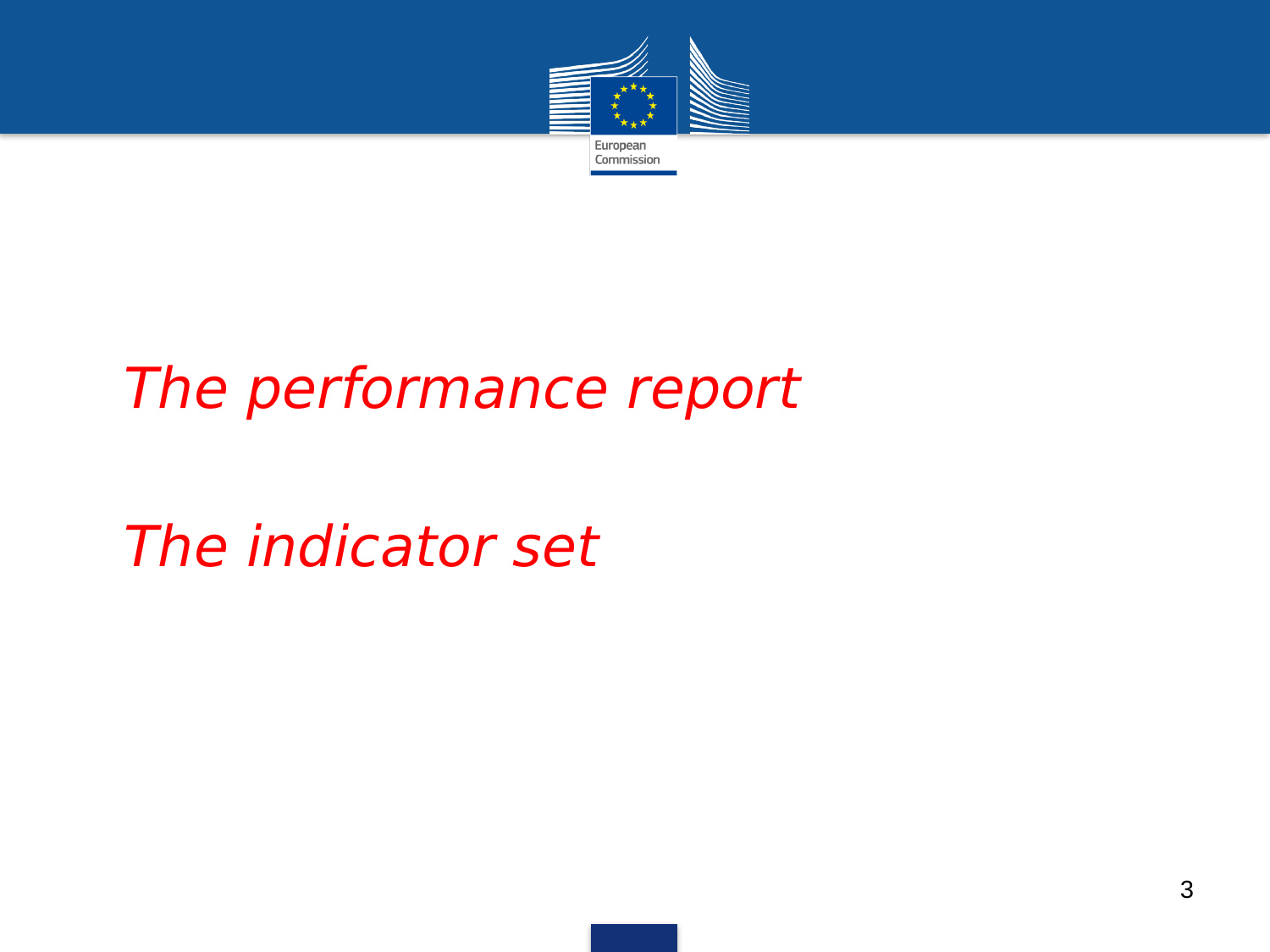

#
The performance report

The indicator set
3